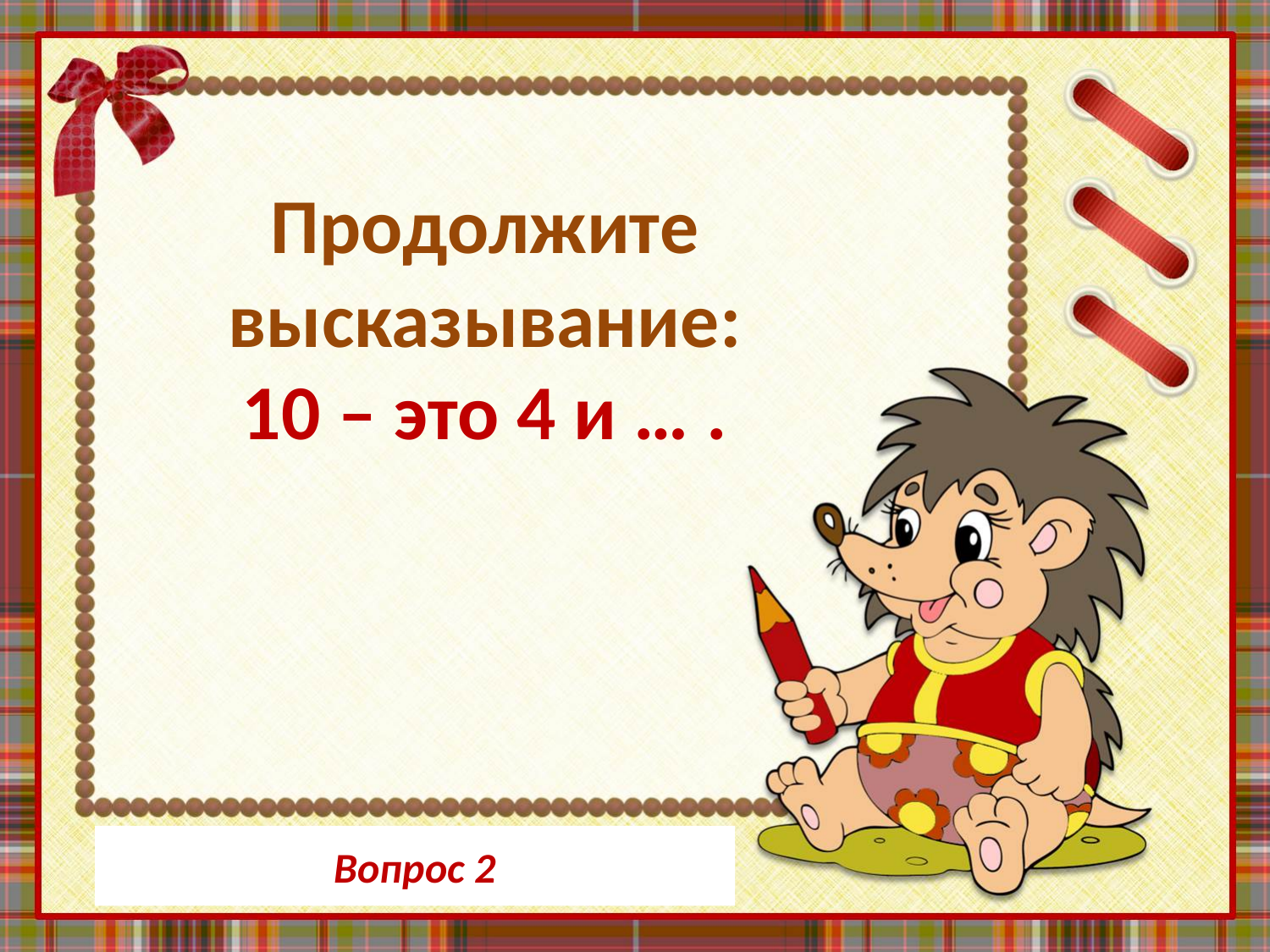

Продолжите высказывание:
10 – это 4 и … .
Вопрос 2